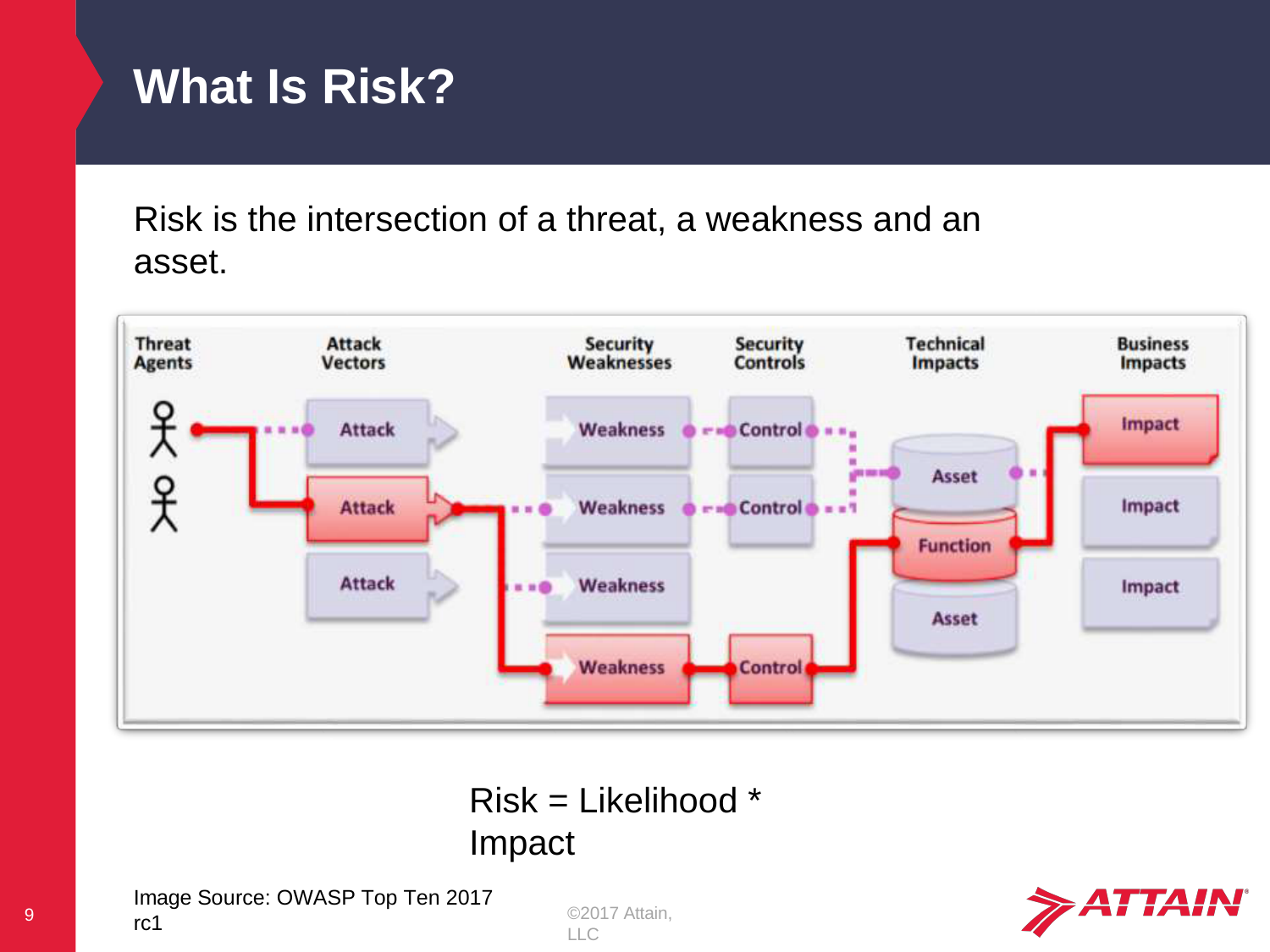

# What Is Risk?
Risk is the intersection of a threat, a weakness and an asset.

Risk = Likelihood * Impact
Image Source: OWASP Top Ten 2017 rc1
©2017 Attain, LLC
9